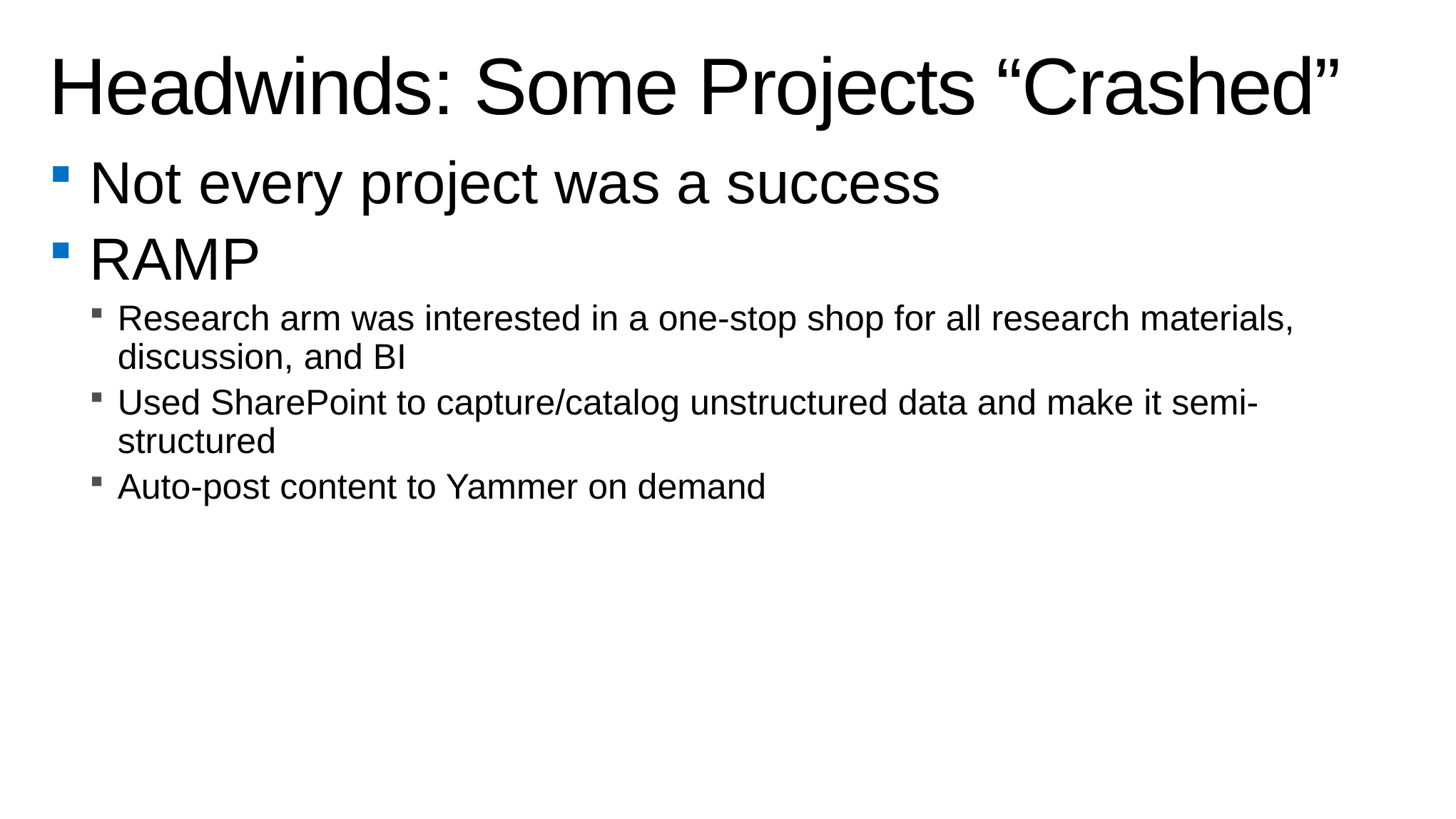

# Headwinds: Some Projects “Crashed”
Not every project was a success
RAMP
Research arm was interested in a one-stop shop for all research materials, discussion, and BI
Used SharePoint to capture/catalog unstructured data and make it semi-structured
Auto-post content to Yammer on demand